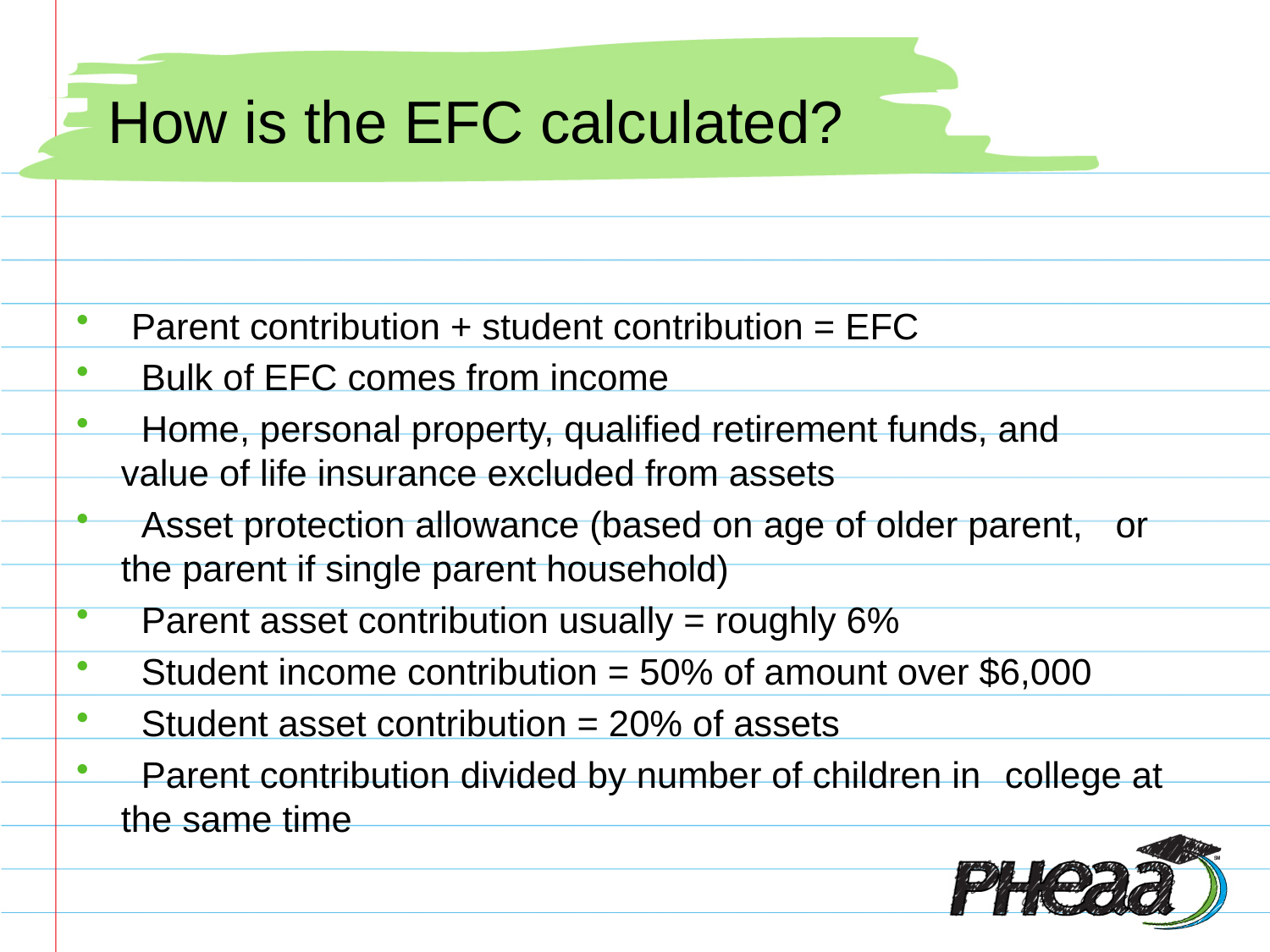

# How is the EFC calculated?
 Parent contribution + student contribution = EFC
  Bulk of EFC comes from income
  Home, personal property, qualified retirement funds, and 	value of life insurance excluded from assets
  Asset protection allowance (based on age of older parent, 	or the parent if single parent household)
  Parent asset contribution usually = roughly 6%
  Student income contribution = 50% of amount over $6,000
  Student asset contribution = 20% of assets
  Parent contribution divided by number of children in 	college at the same time